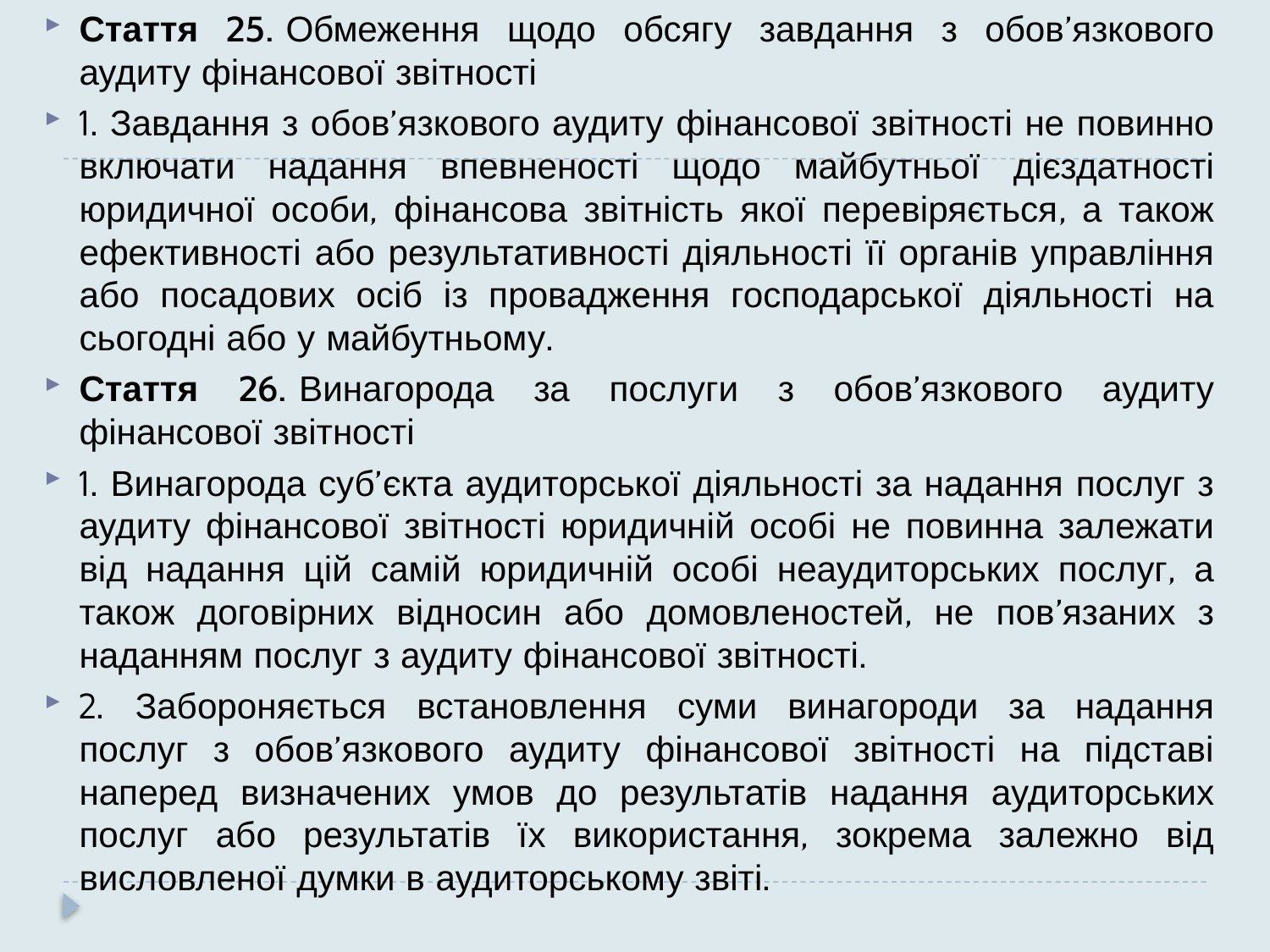

Стаття 25. Обмеження щодо обсягу завдання з обов’язкового аудиту фінансової звітності
1. Завдання з обов’язкового аудиту фінансової звітності не повинно включати надання впевненості щодо майбутньої дієздатності юридичної особи, фінансова звітність якої перевіряється, а також ефективності або результативності діяльності її органів управління або посадових осіб із провадження господарської діяльності на сьогодні або у майбутньому.
Стаття 26. Винагорода за послуги з обов’язкового аудиту фінансової звітності
1. Винагорода суб’єкта аудиторської діяльності за надання послуг з аудиту фінансової звітності юридичній особі не повинна залежати від надання цій самій юридичній особі неаудиторських послуг, а також договірних відносин або домовленостей, не пов’язаних з наданням послуг з аудиту фінансової звітності.
2. Забороняється встановлення суми винагороди за надання послуг з обов’язкового аудиту фінансової звітності на підставі наперед визначених умов до результатів надання аудиторських послуг або результатів їх використання, зокрема залежно від висловленої думки в аудиторському звіті.